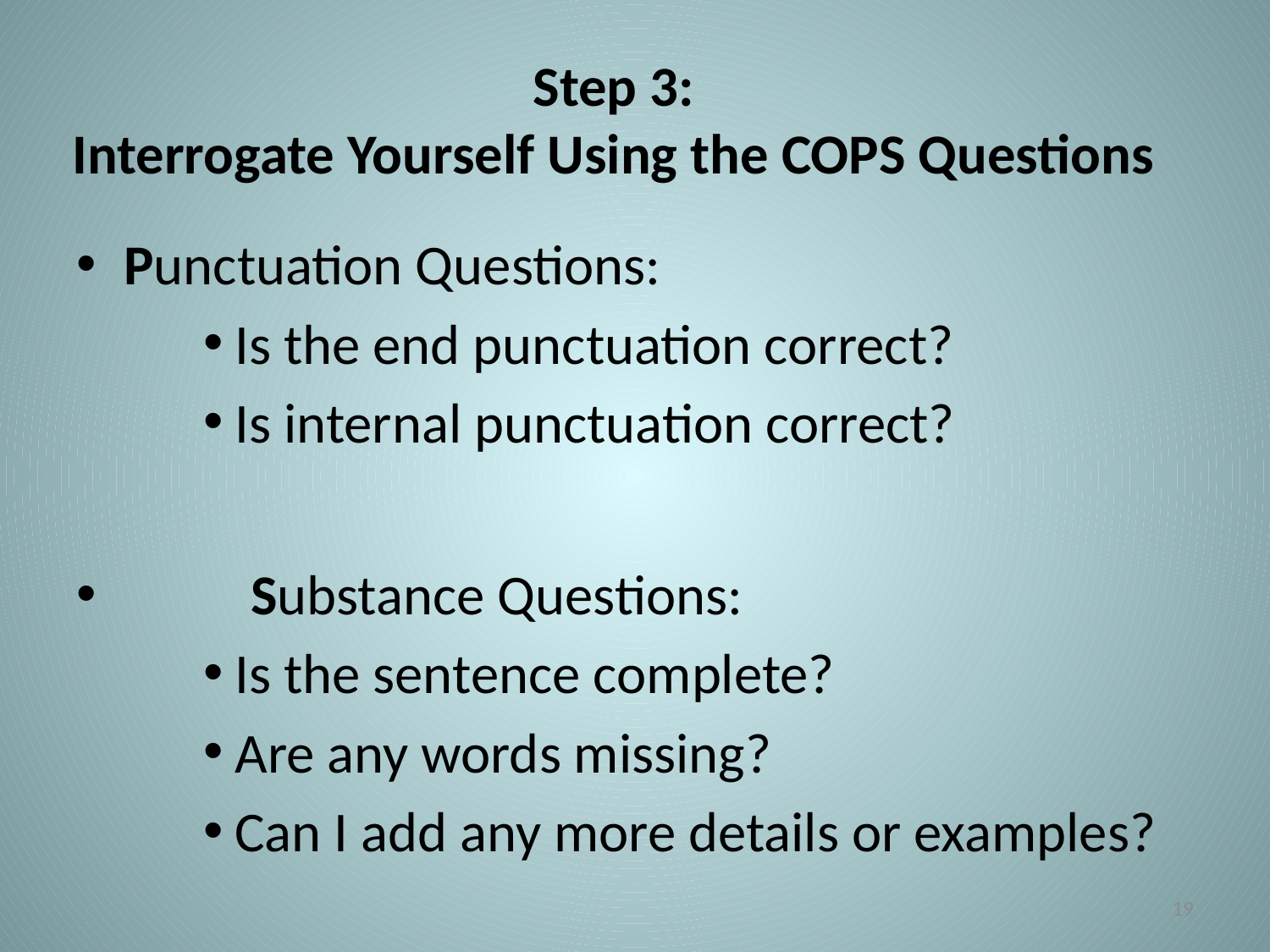

# Step 3: Interrogate Yourself Using the COPS Questions
Punctuation Questions:
Is the end punctuation correct?
Is internal punctuation correct?

	Substance Questions:
Is the sentence complete?
Are any words missing?
Can I add any more details or examples?

19